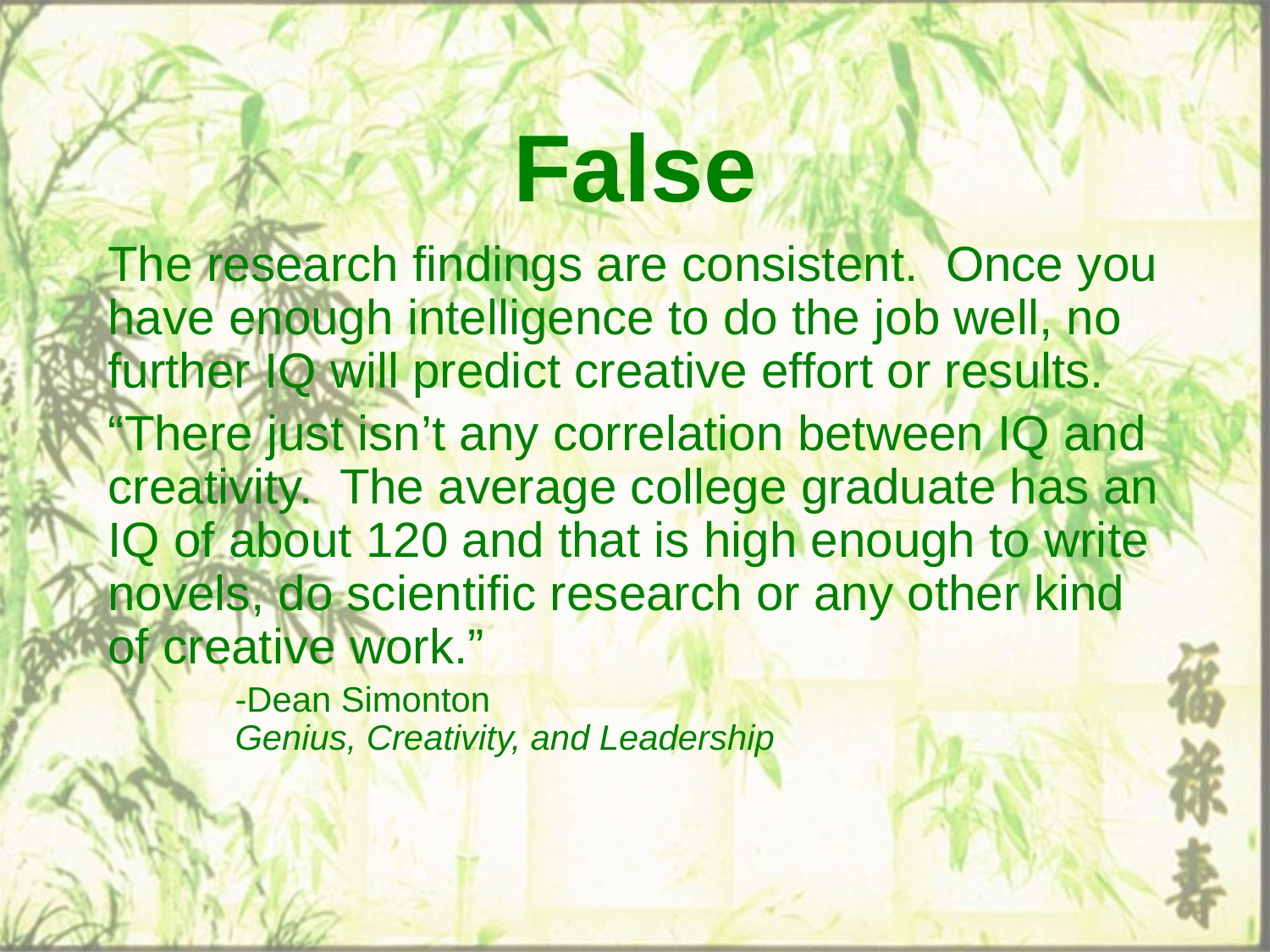

# False
The research findings are consistent.  Once you have enough intelligence to do the job well, no further IQ will predict creative effort or results.
“There just isn’t any correlation between IQ and creativity.  The average college graduate has an IQ of about 120 and that is high enough to write novels, do scientific research or any other kind of creative work.”
-Dean Simonton
Genius, Creativity, and Leadership